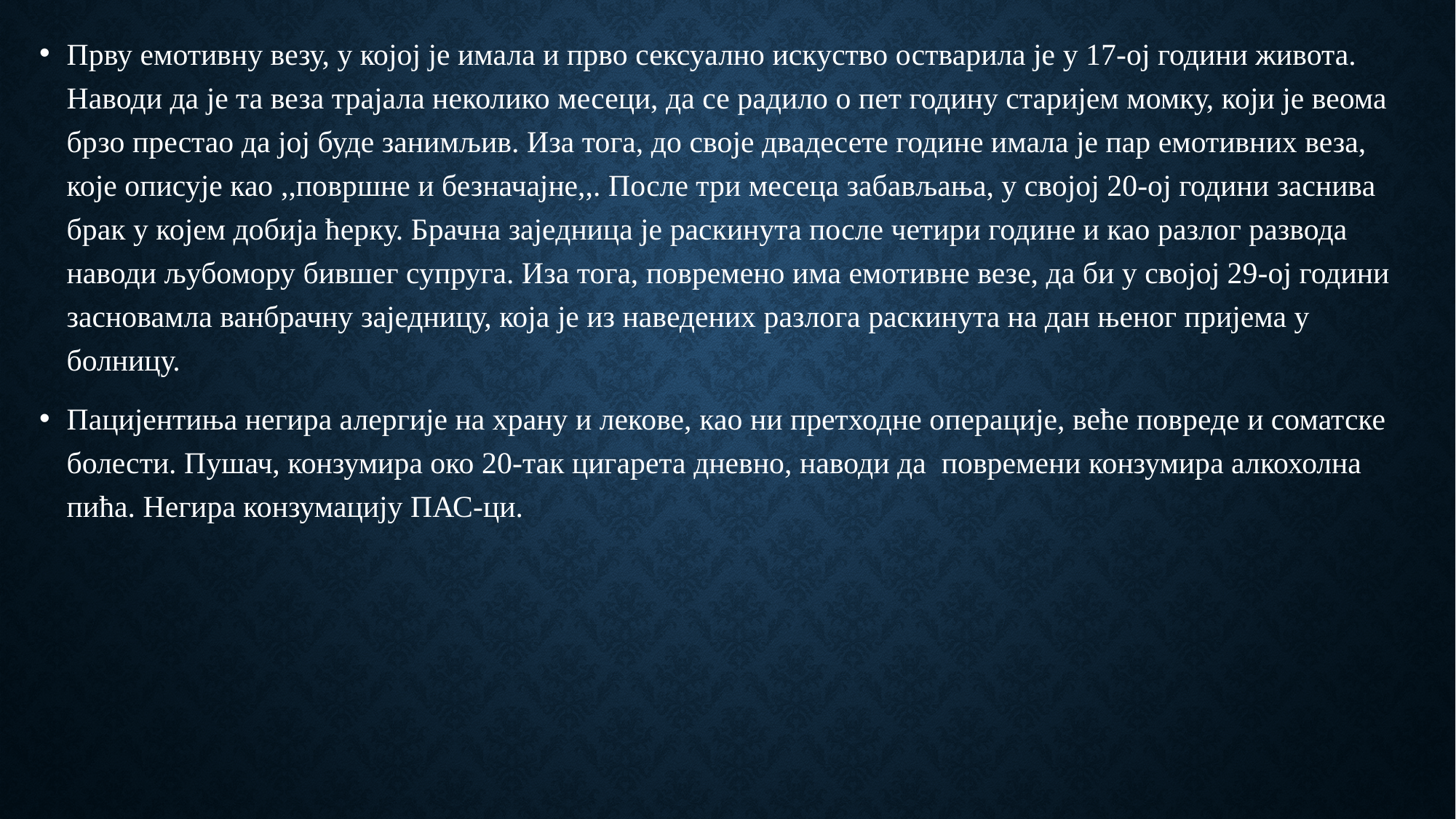

Прву емотивну везу, у којој је имала и прво сексуално искуство остварила је у 17-ој години живота. Наводи да је та веза трајала неколико месеци, да се радило о пет годину старијем момку, који је веома брзо престао да јој буде занимљив. Иза тога, до своје двадесете године имала је пар емотивних веза, које описује као ,,површне и безначајне,,. После три месеца забављања, у својој 20-ој години заснива брак у којем добија ћерку. Брачна заједница је раскинута после четири године и као разлог развода наводи љубомору бившег супруга. Иза тога, повремено има емотивне везе, да би у својој 29-ој години засновамла ванбрачну заједницу, која је из наведених разлога раскинута на дан њеног пријема у болницу.
Пацијентиња негира алергије на храну и лекове, као ни претходне операције, веће повреде и соматске болести. Пушач, конзумира око 20-так цигарета дневно, наводи да  повремени конзумира алкохолна пића. Негира конзумацију ПАС-ци.